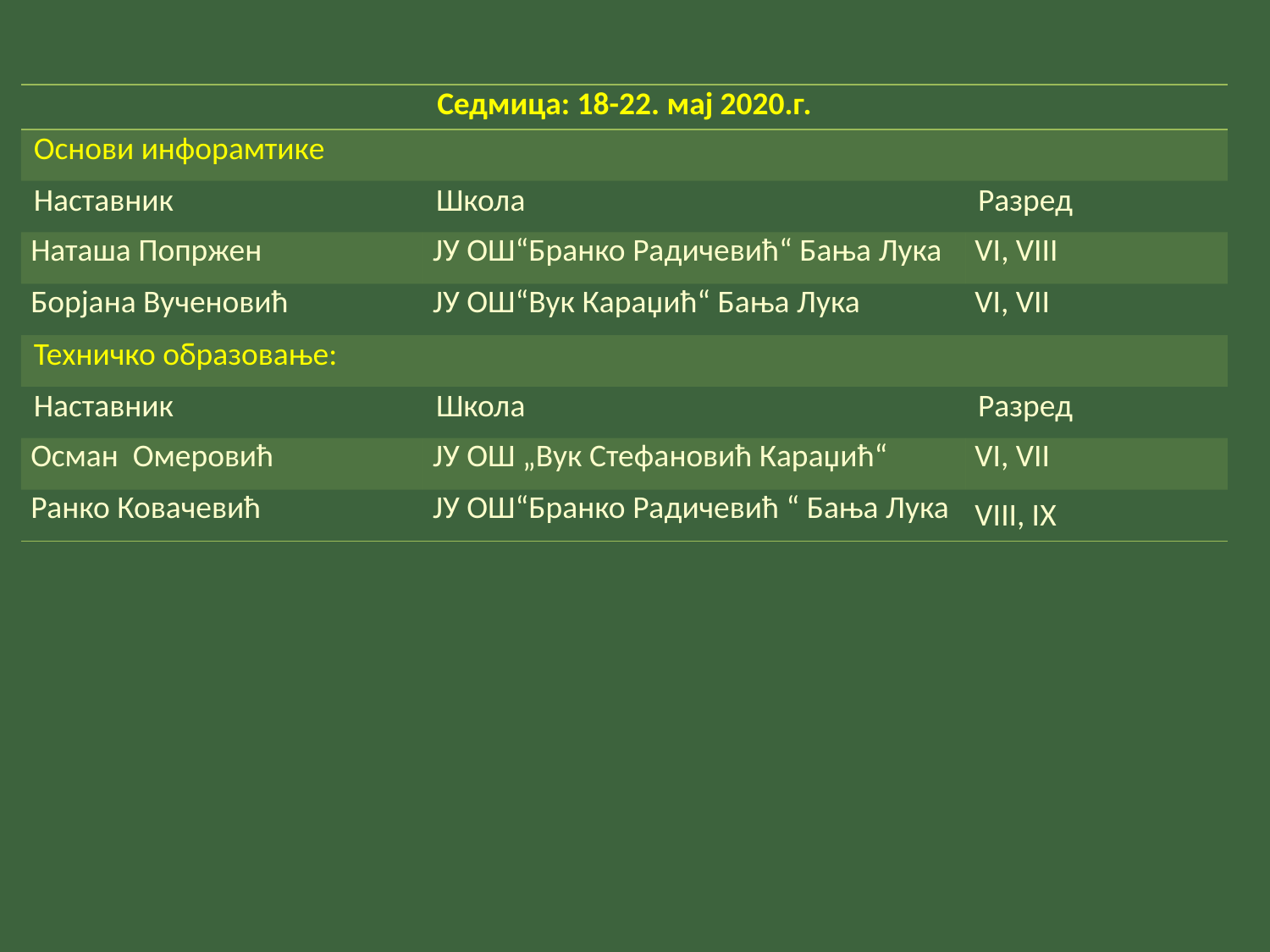

| Седмица: 18-22. мај 2020.г. |  |  |
| --- | --- | --- |
| Основи инфорамтике |  |  |
| Наставник | Школа | Разред |
| Наташа Попржен | ЈУ ОШ“Бранко Радичевић“ Бања Лука | VI, VIII |
| Борјана Вученовић | ЈУ ОШ“Вук Караџић“ Бања Лука | VI, VII |
| Техничко образовање: |  |  |
| Наставник | Школа | Разред |
| Осман Омеровић | ЈУ ОШ „Вук Стефановић Караџић“ | VI, VII |
| Ранко Ковачевић | ЈУ ОШ“Бранко Радичевић “ Бања Лука | VIII, IX |